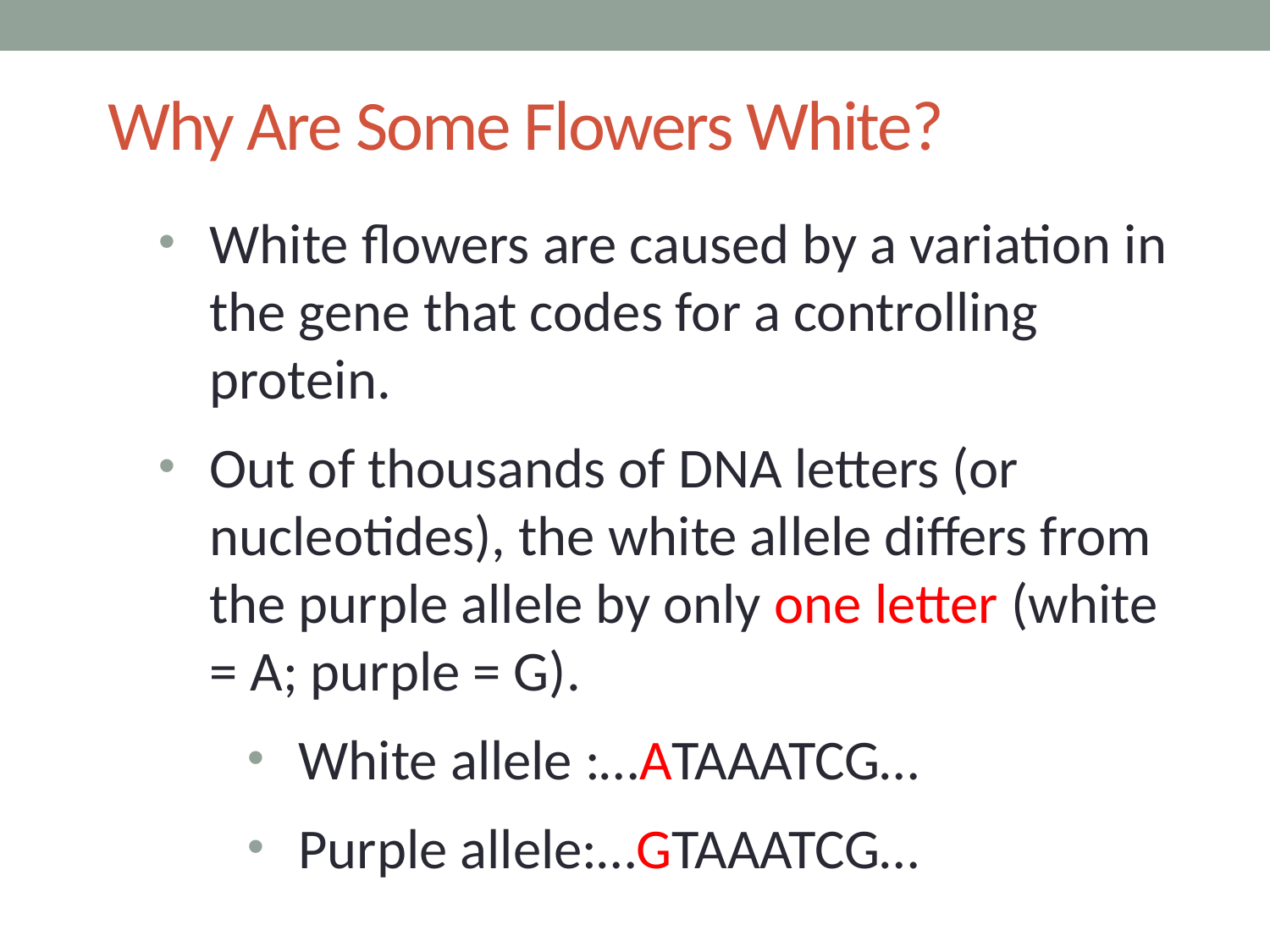

# Why Are Some Flowers White?
White flowers are caused by a variation in the gene that codes for a controlling protein.
Out of thousands of DNA letters (or nucleotides), the white allele differs from the purple allele by only one letter (white = A; purple = G).
White allele :…ATAAATCG…
Purple allele:…GTAAATCG…